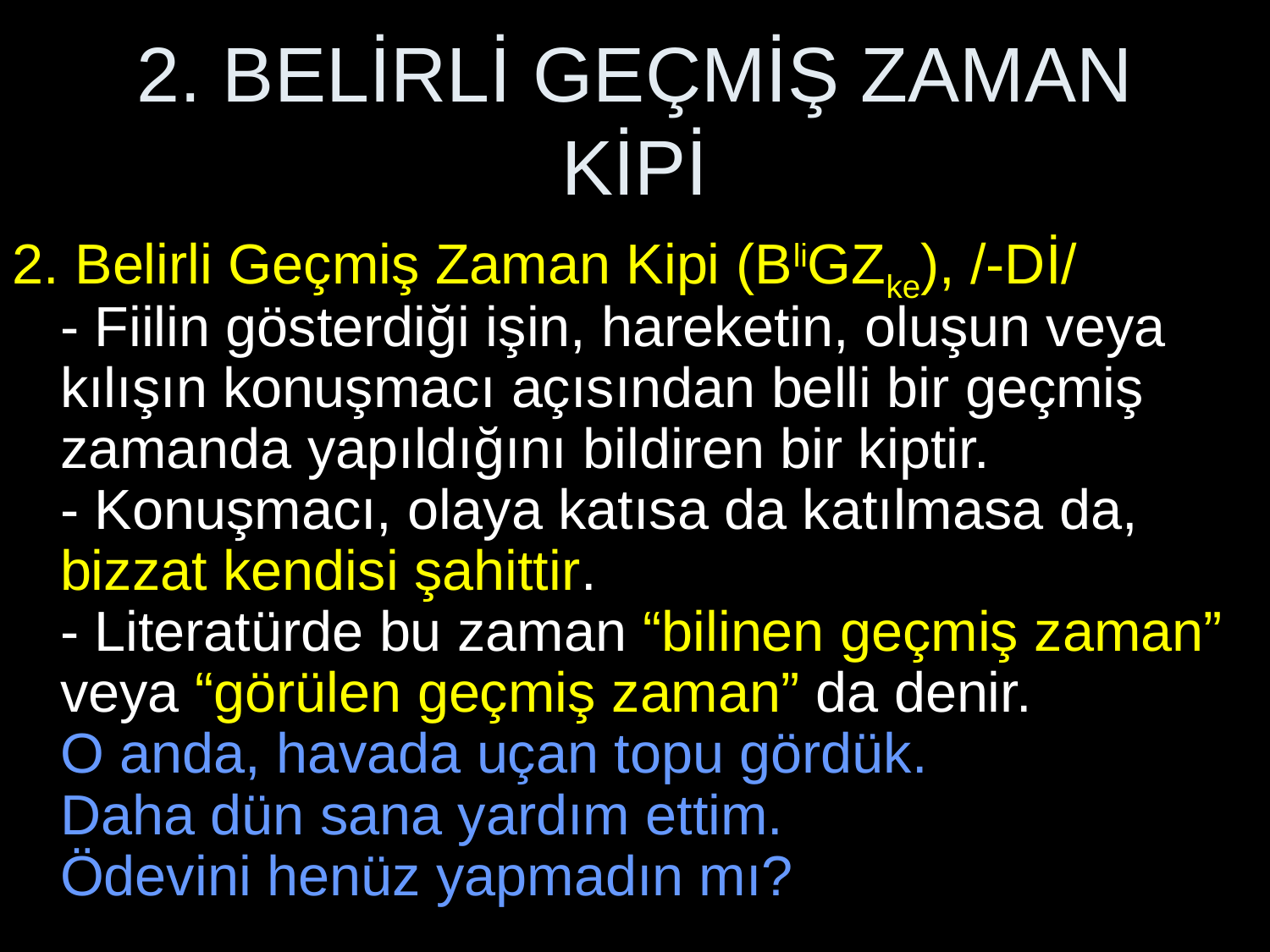

# 2. BELİRLİ GEÇMİŞ ZAMAN KİPİ
2. Belirli Geçmiş Zaman Kipi (BliGZke), /-Dİ/
- Fiilin gösterdiği işin, hareketin, oluşun veya kılışın konuşmacı açısından belli bir geçmiş zamanda yapıldığını bildiren bir kiptir.
- Konuşmacı, olaya katısa da katılmasa da, bizzat kendisi şahittir.
- Literatürde bu zaman “bilinen geçmiş zaman” veya “görülen geçmiş zaman” da denir.
O anda, havada uçan topu gördük.
Daha dün sana yardım ettim.
Ödevini henüz yapmadın mı?